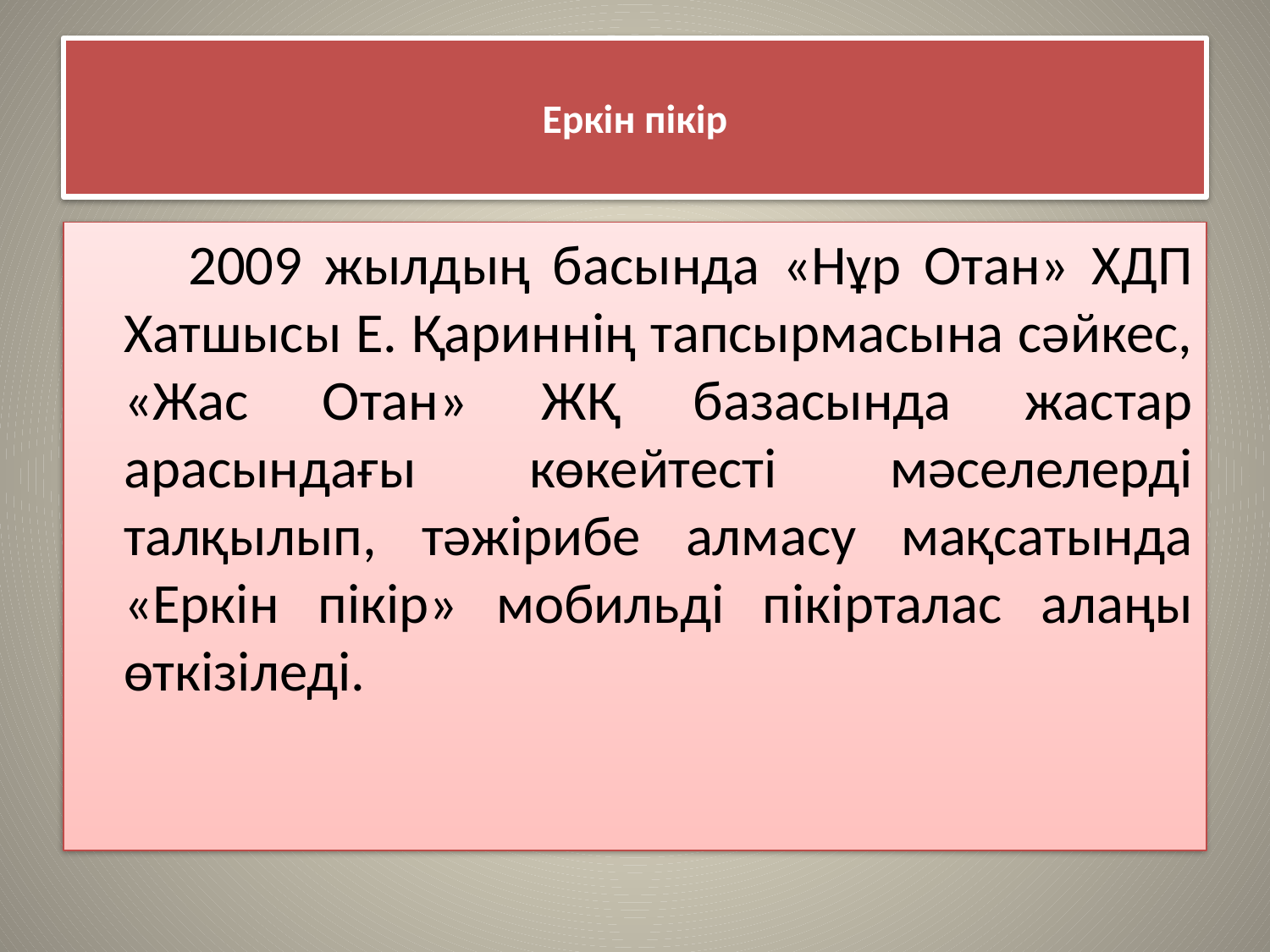

# Еркін пікір
     2009 жылдың басында «Нұр Отан» ХДП Хатшысы Е. Қариннің тапсырмасына сәйкес, «Жас Отан» ЖҚ базасында жастар арасындағы көкейтесті мәселелерді талқылып, тәжірибе алмасу мақсатында «Еркін пікір» мобильді пікірталас алаңы өткізіледі.